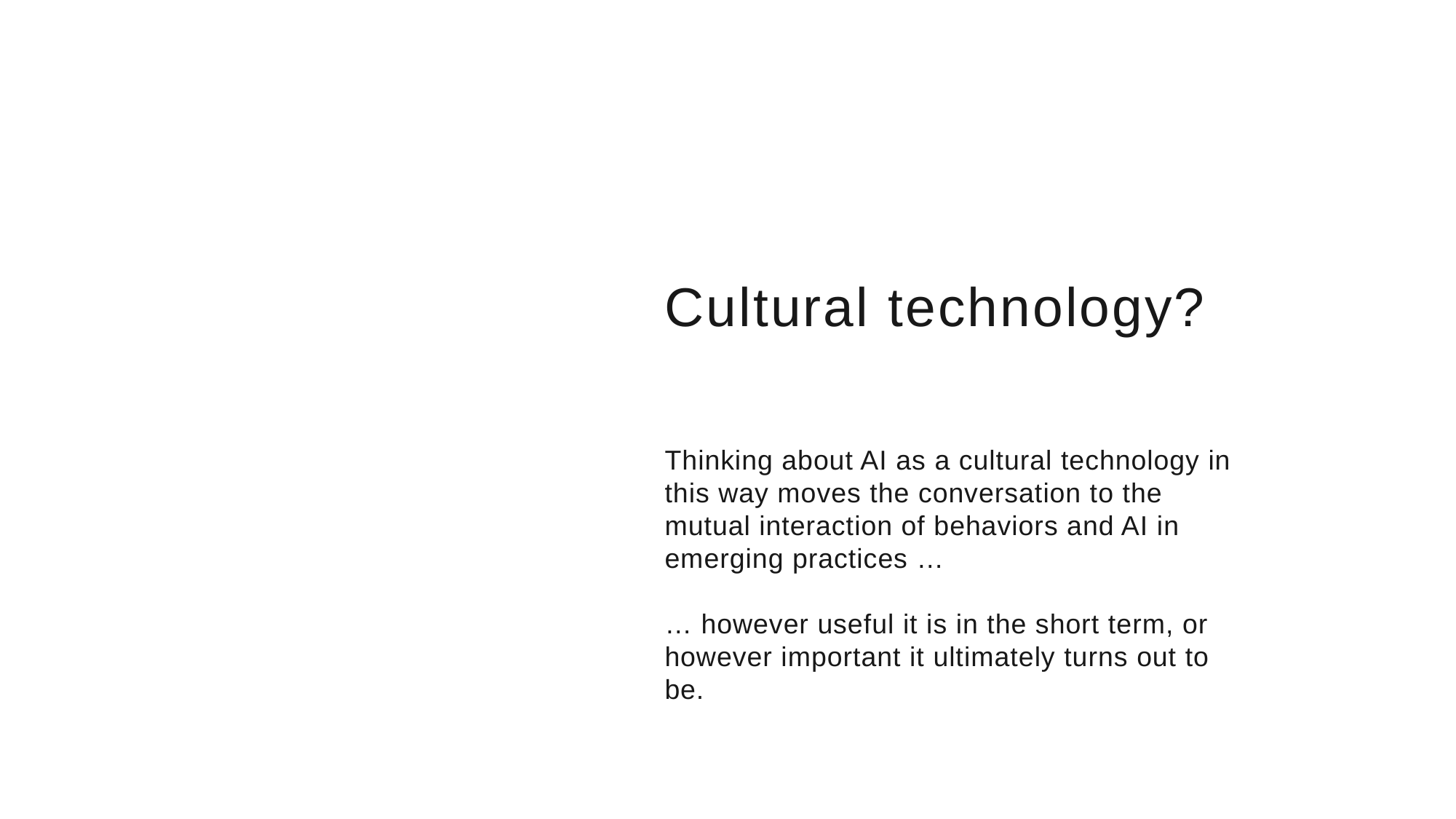

# Cultural technology?
Thinking about AI as a cultural technology in this way moves the conversation to the mutual interaction of behaviors and AI in emerging practices …
… however useful it is in the short term, or however important it ultimately turns out to be.